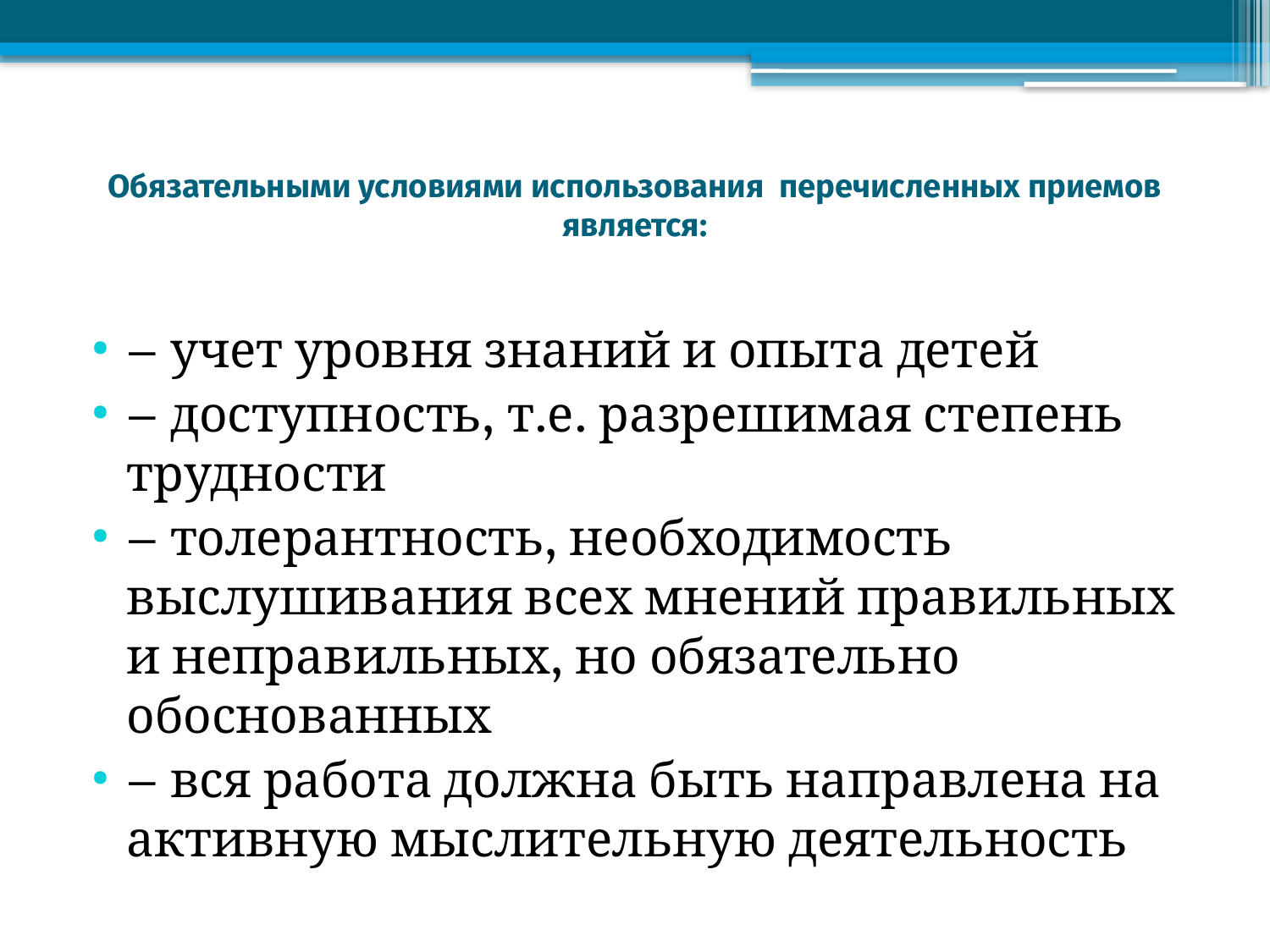

# Обязательными условиями использования  перечисленных приемов является:
– учет уровня знаний и опыта детей
– доступность, т.е. разрешимая степень трудности
– толерантность, необходимость выслушивания всех мнений правильных и неправильных, но обязательно обоснованных
– вся работа должна быть направлена на активную мыслительную деятельность